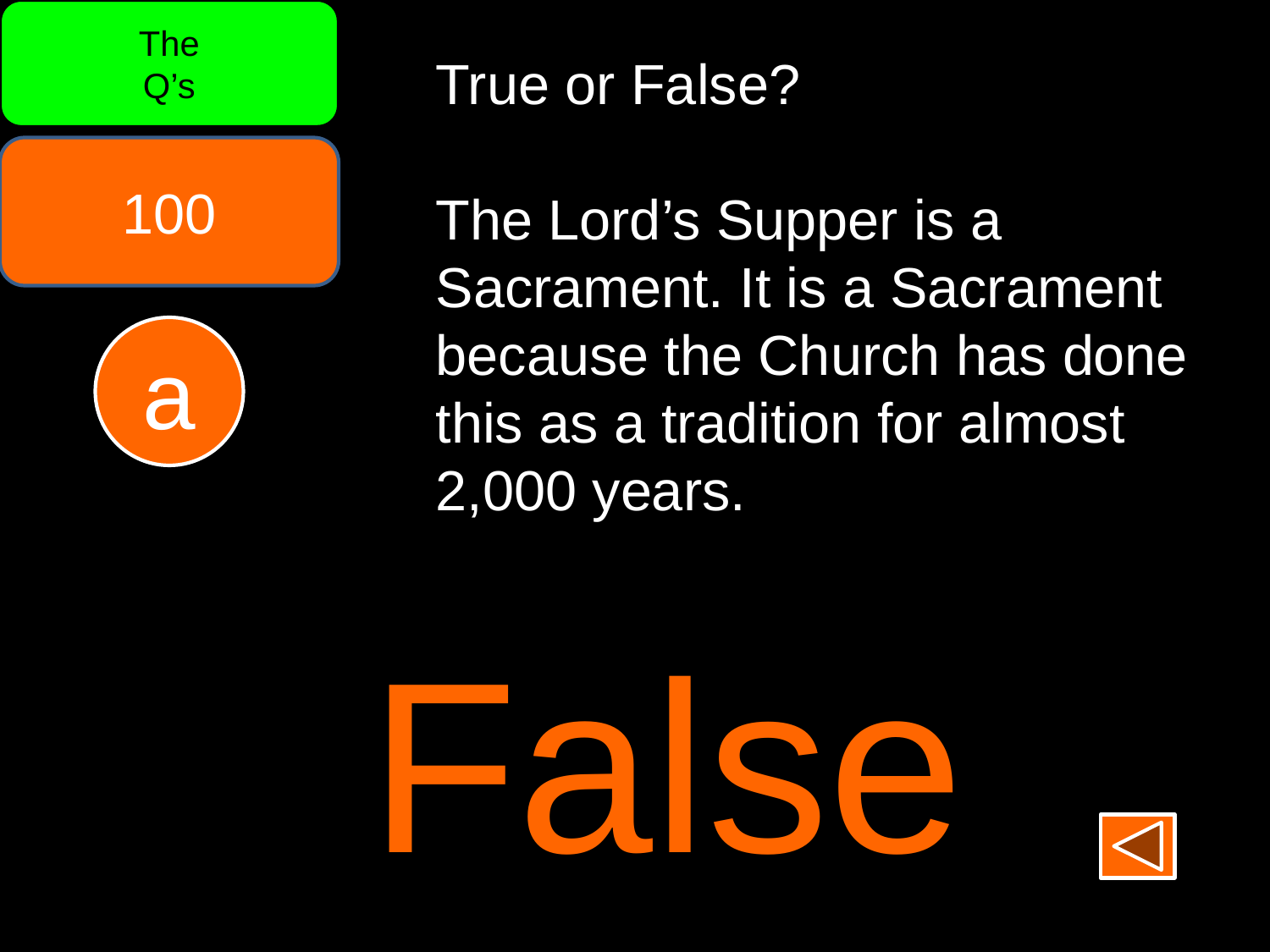

The
Q’s
True or False?

The Lord’s Supper is a Sacrament. It is a Sacrament because the Church has done this as a tradition for almost 2,000 years.
100
a
False